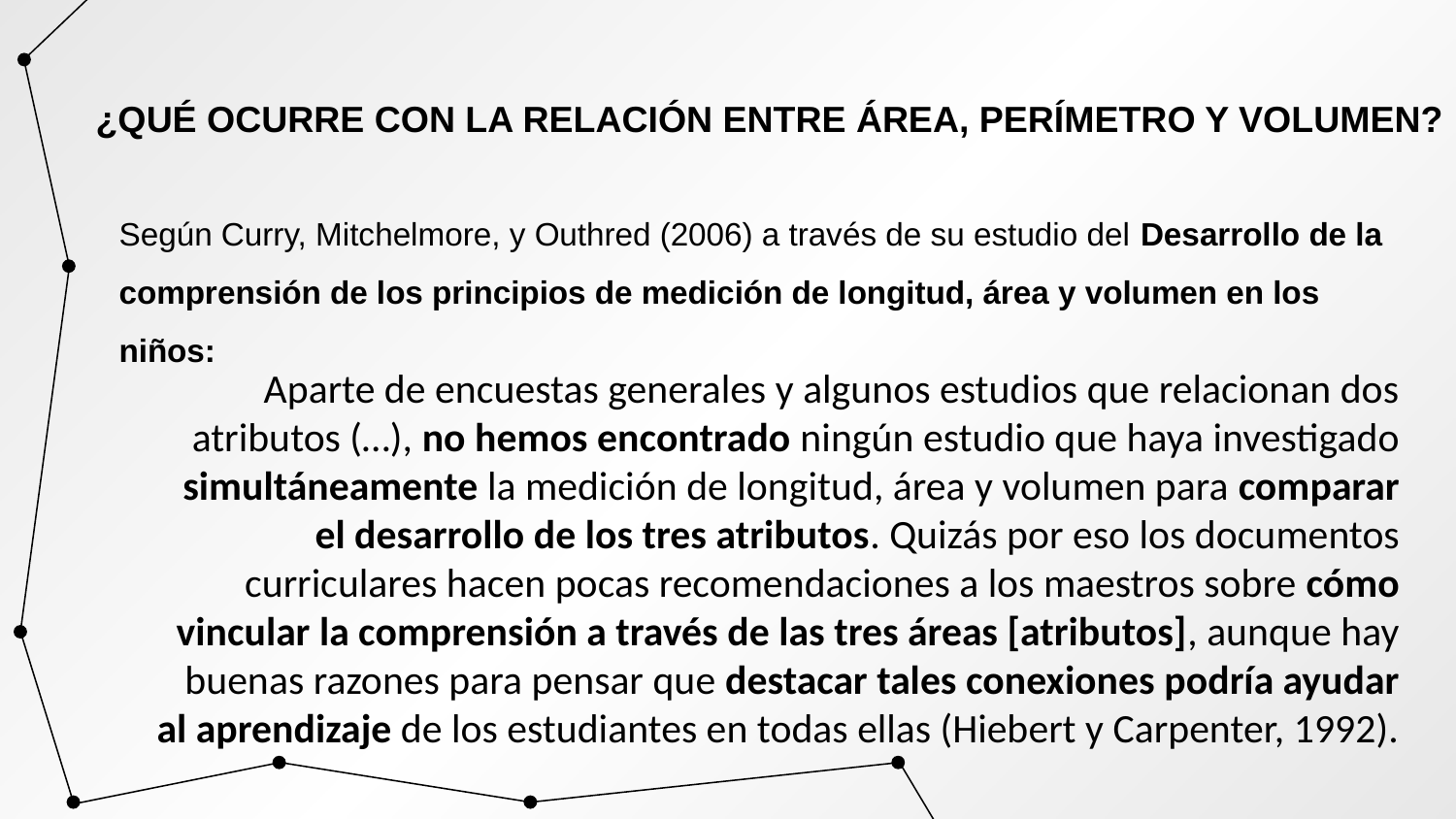

¿QUÉ OCURRE CON LA RELACIÓN ENTRE ÁREA, PERÍMETRO Y VOLUMEN?
Según Curry, Mitchelmore, y Outhred (2006) a través de su estudio del Desarrollo de la comprensión de los principios de medición de longitud, área y volumen en los niños:
Aparte de encuestas generales y algunos estudios que relacionan dos atributos (…), no hemos encontrado ningún estudio que haya investigado simultáneamente la medición de longitud, área y volumen para comparar el desarrollo de los tres atributos. Quizás por eso los documentos curriculares hacen pocas recomendaciones a los maestros sobre cómo vincular la comprensión a través de las tres áreas [atributos], aunque hay buenas razones para pensar que destacar tales conexiones podría ayudar al aprendizaje de los estudiantes en todas ellas (Hiebert y Carpenter, 1992).